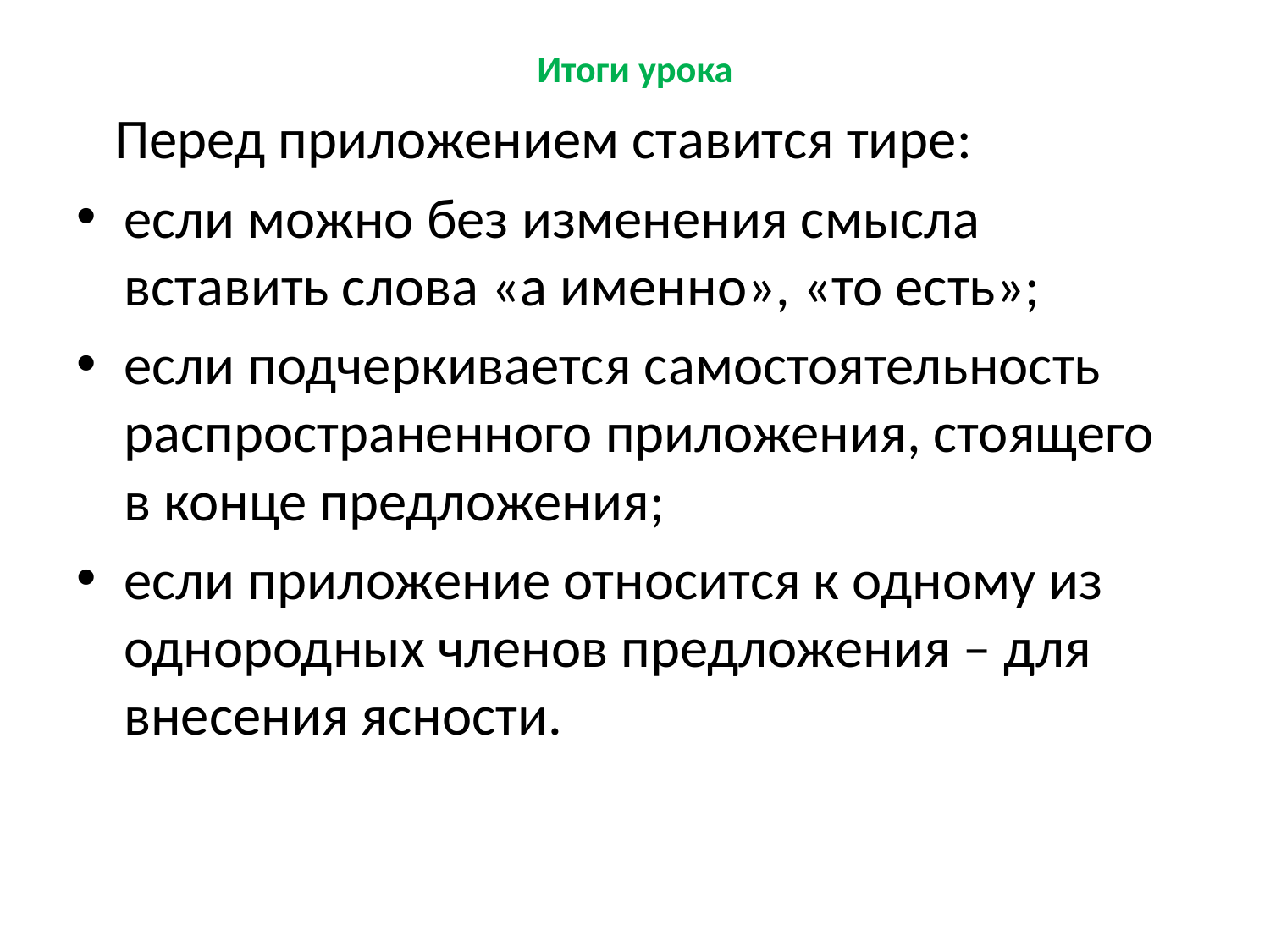

# Итоги урока
   Перед приложением ставится тире:
если можно без изменения смысла вставить слова «а именно», «то есть»;
если подчеркивается самостоятельность распространенного приложения, стоящего в конце предложения;
если приложение относится к одному из однородных членов предложения – для внесения ясности.